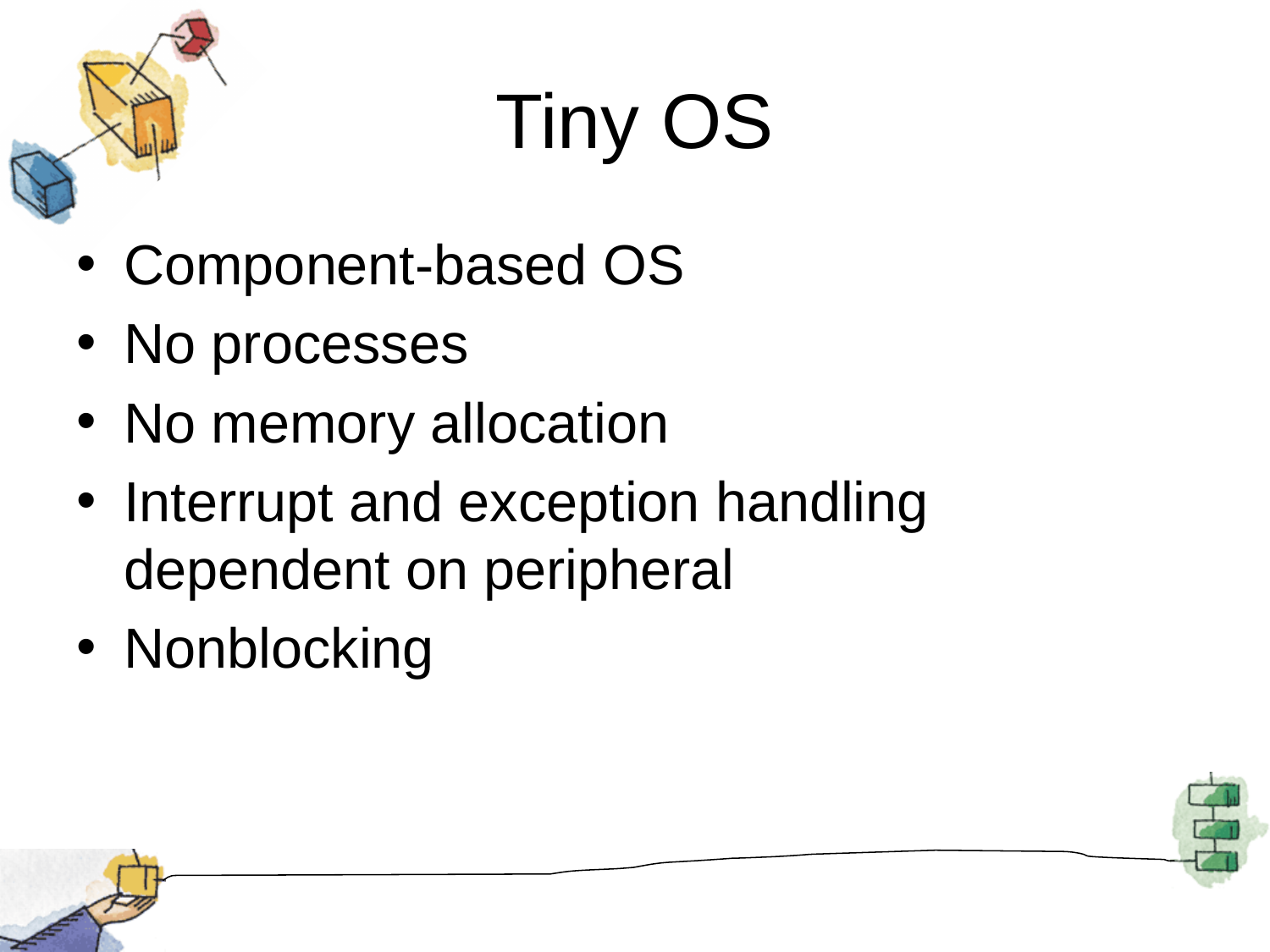

# Tiny OS
Component-based OS
No processes
No memory allocation
Interrupt and exception handling dependent on peripheral
Nonblocking